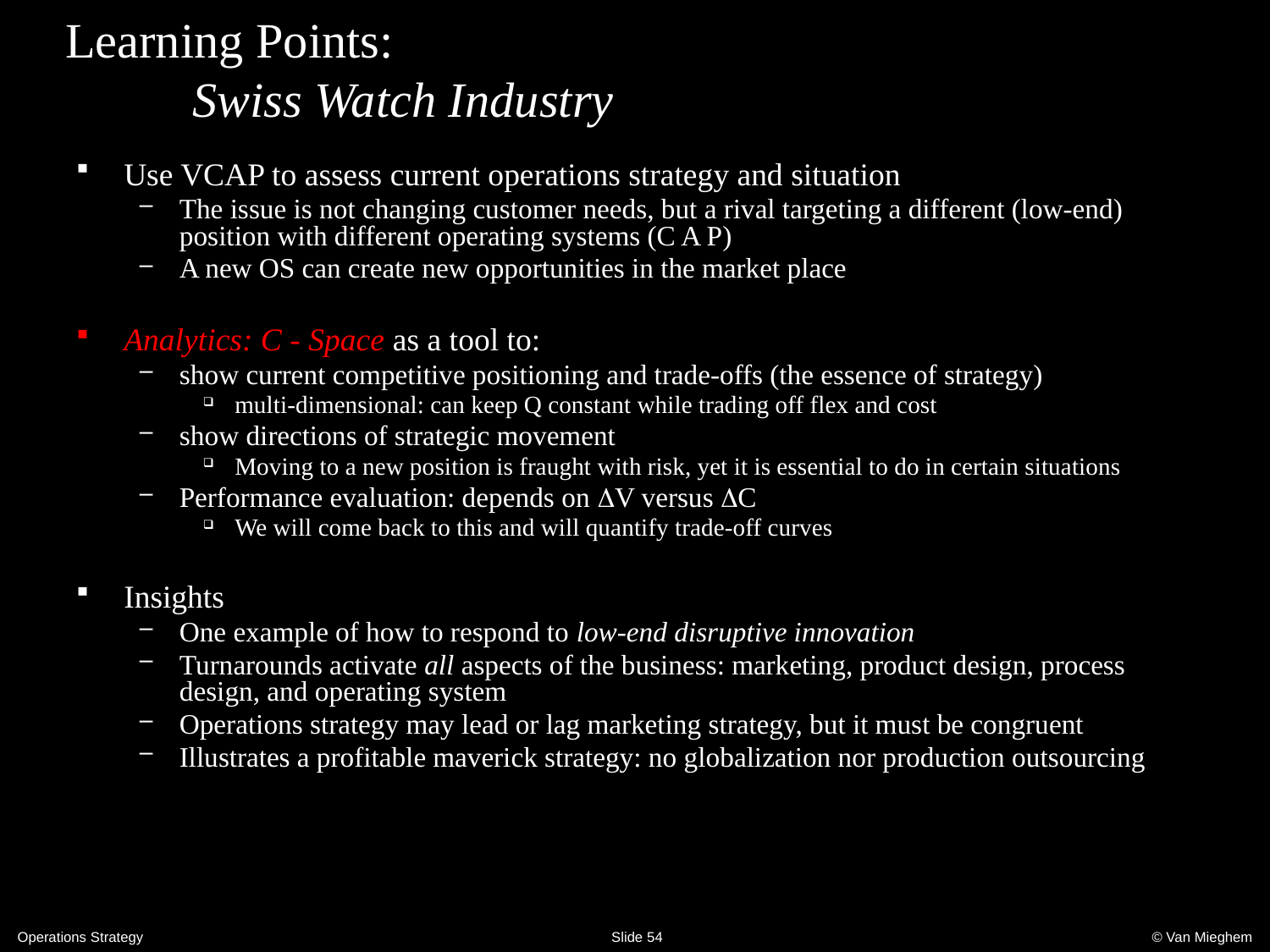

# Learning Points: Swiss Watch Industry
Use VCAP to assess current operations strategy and situation
The issue is not changing customer needs, but a rival targeting a different (low-end) position with different operating systems (C A P)
A new OS can create new opportunities in the market place

Analytics: C - Space as a tool to:
show current competitive positioning and trade-offs (the essence of strategy)
multi-dimensional: can keep Q constant while trading off flex and cost
show directions of strategic movement
Moving to a new position is fraught with risk, yet it is essential to do in certain situations
Performance evaluation: depends on ΔV versus ΔC
We will come back to this and will quantify trade-off curves

Insights
One example of how to respond to low-end disruptive innovation
Turnarounds activate all aspects of the business: marketing, product design, process design, and operating system
Operations strategy may lead or lag marketing strategy, but it must be congruent
Illustrates a profitable maverick strategy: no globalization nor production outsourcing